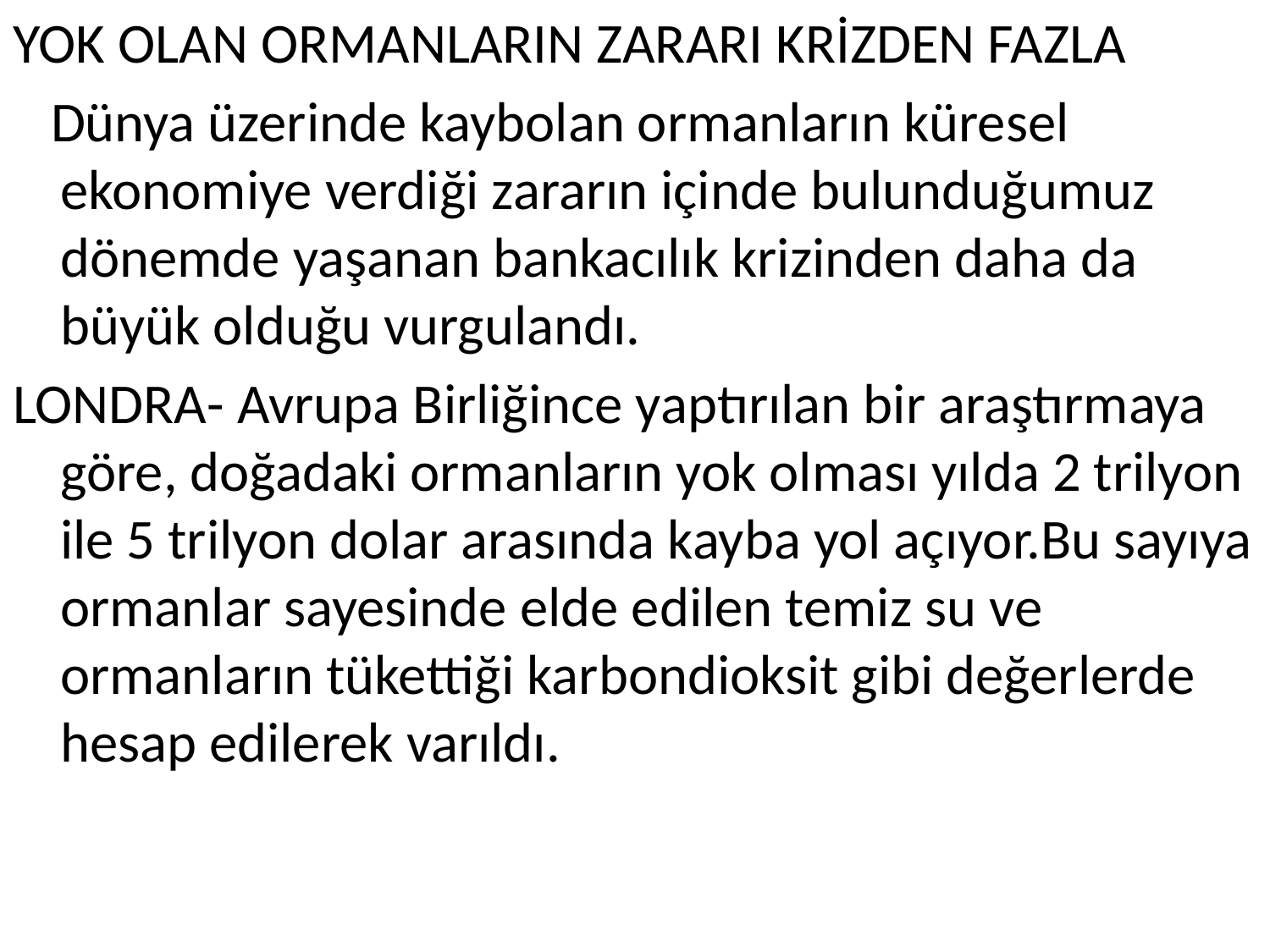

YOK OLAN ORMANLARIN ZARARI KRİZDEN FAZLA
   Dünya üzerinde kaybolan ormanların küresel ekonomiye verdiği zararın içinde bulunduğumuz dönemde yaşanan bankacılık krizinden daha da büyük olduğu vurgulandı.
LONDRA- Avrupa Birliğince yaptırılan bir araştırmaya göre, doğadaki ormanların yok olması yılda 2 trilyon ile 5 trilyon dolar arasında kayba yol açıyor.Bu sayıya ormanlar sayesinde elde edilen temiz su ve ormanların tükettiği karbondioksit gibi değerlerde hesap edilerek varıldı.